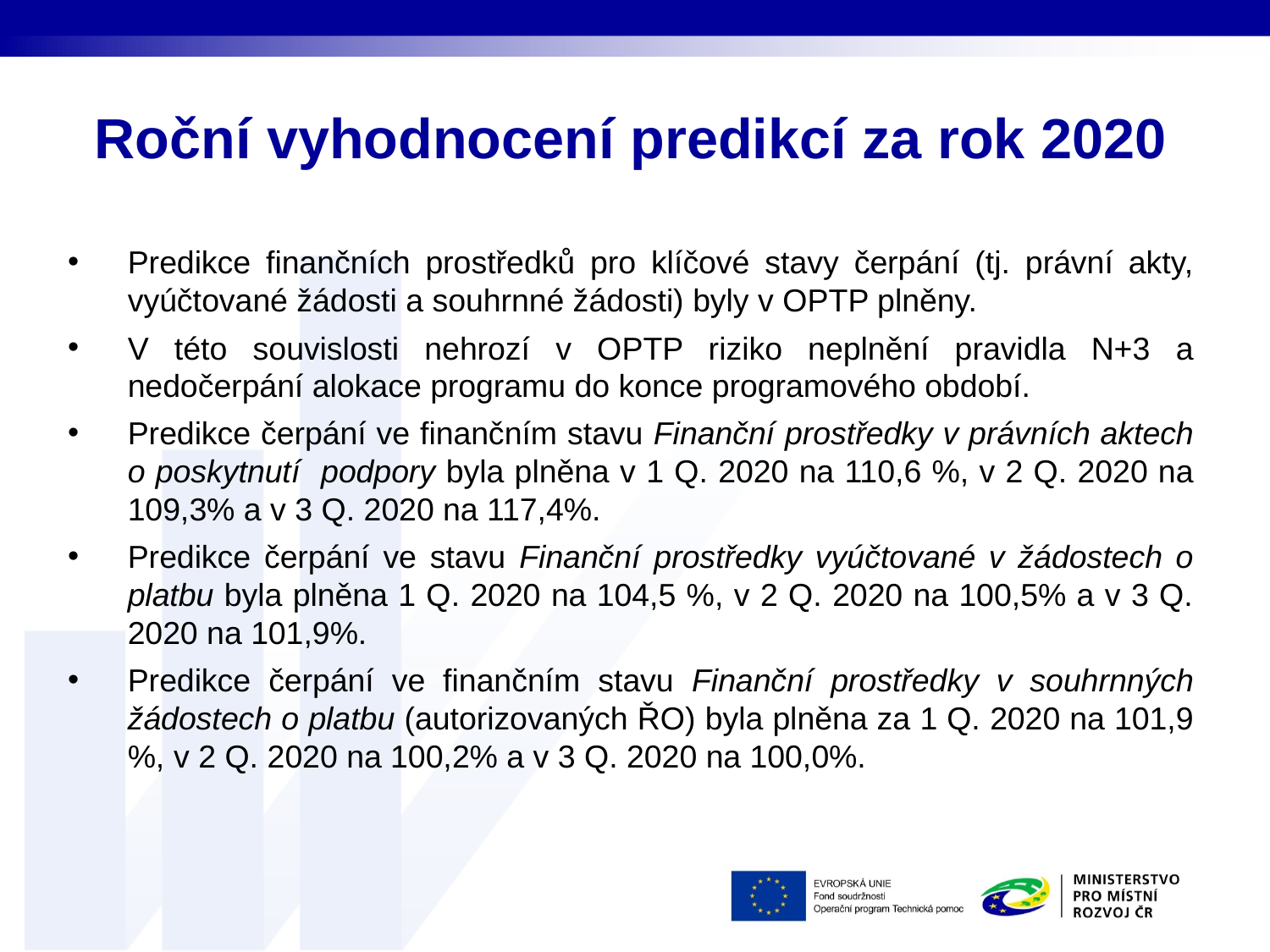

# Roční vyhodnocení predikcí za rok 2020
Predikce finančních prostředků pro klíčové stavy čerpání (tj. právní akty, vyúčtované žádosti a souhrnné žádosti) byly v OPTP plněny.
V této souvislosti nehrozí v OPTP riziko neplnění pravidla N+3 a nedočerpání alokace programu do konce programového období.
Predikce čerpání ve finančním stavu Finanční prostředky v právních aktech o poskytnutí  podpory byla plněna v 1 Q. 2020 na 110,6 %, v 2 Q. 2020 na 109,3% a v 3 Q. 2020 na 117,4%.
Predikce čerpání ve stavu Finanční prostředky vyúčtované v žádostech o platbu byla plněna 1 Q. 2020 na 104,5 %, v 2 Q. 2020 na 100,5% a v 3 Q. 2020 na 101,9%.
Predikce čerpání ve finančním stavu Finanční prostředky v souhrnných žádostech o platbu (autorizovaných ŘO) byla plněna za 1 Q. 2020 na 101,9 %, v 2 Q. 2020 na 100,2% a v 3 Q. 2020 na 100,0%.